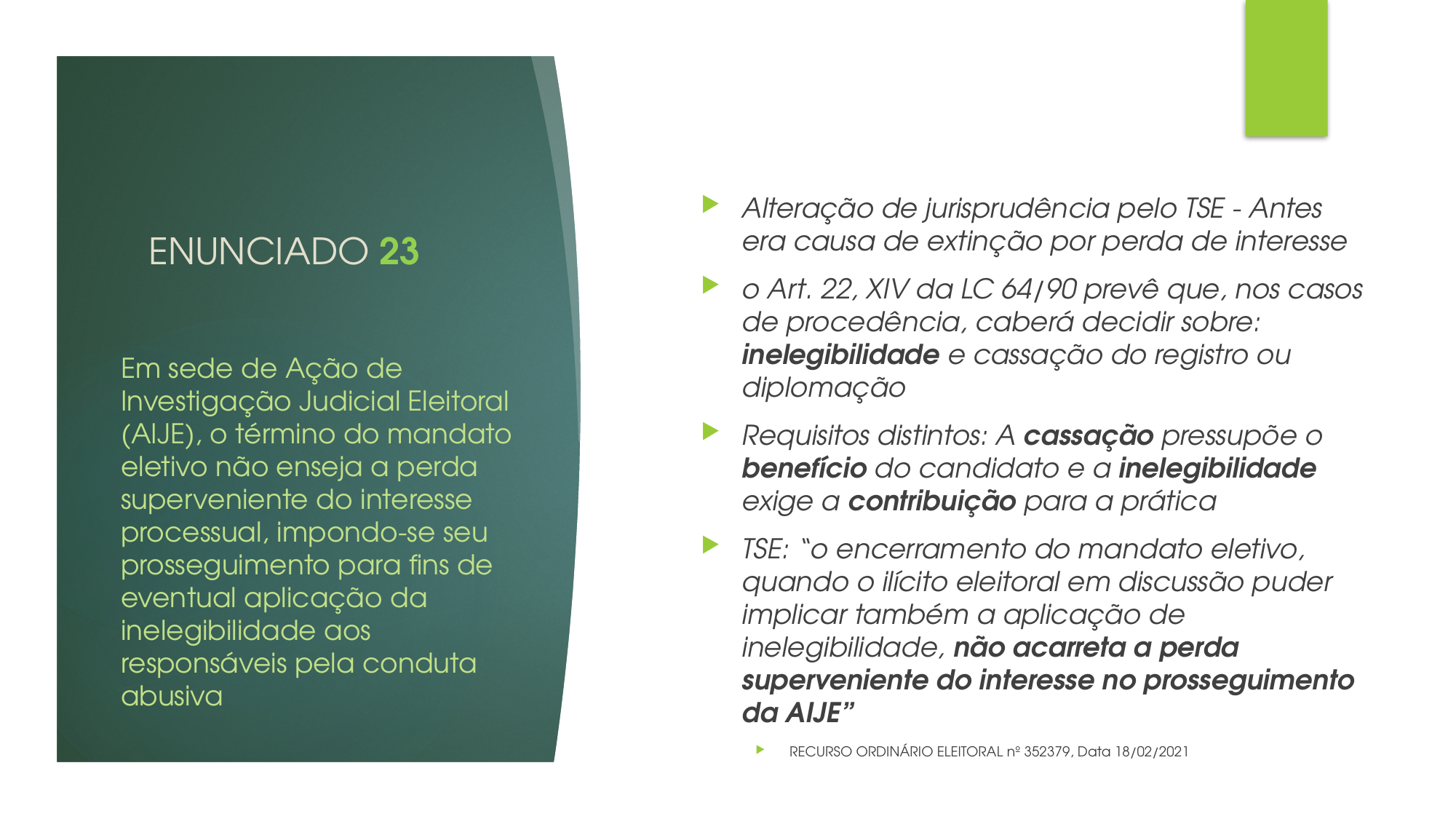

# ENUNCIADO 23
Alteração de jurisprudência pelo TSE - Antes era causa de extinção por perda de interesse
o Art. 22, XIV da LC 64/90 prevê que, nos casos de procedência, caberá decidir sobre: inelegibilidade e cassação do registro ou diplomação
Requisitos distintos: A cassação pressupõe o benefício do candidato e a inelegibilidade exige a contribuição para a prática
TSE: “o encerramento do mandato eletivo, quando o ilícito eleitoral em discussão puder implicar também a aplicação de inelegibilidade, não acarreta a perda superveniente do interesse no prosseguimento da AIJE”
RECURSO ORDINÁRIO ELEITORAL nº 352379, Data 18/02/2021
Em sede de Ação de Investigação Judicial Eleitoral (AIJE), o término do mandato eletivo não enseja a perda superveniente do interesse processual, impondo-se seu prosseguimento para fins de eventual aplicação da inelegibilidade aos responsáveis pela conduta abusiva